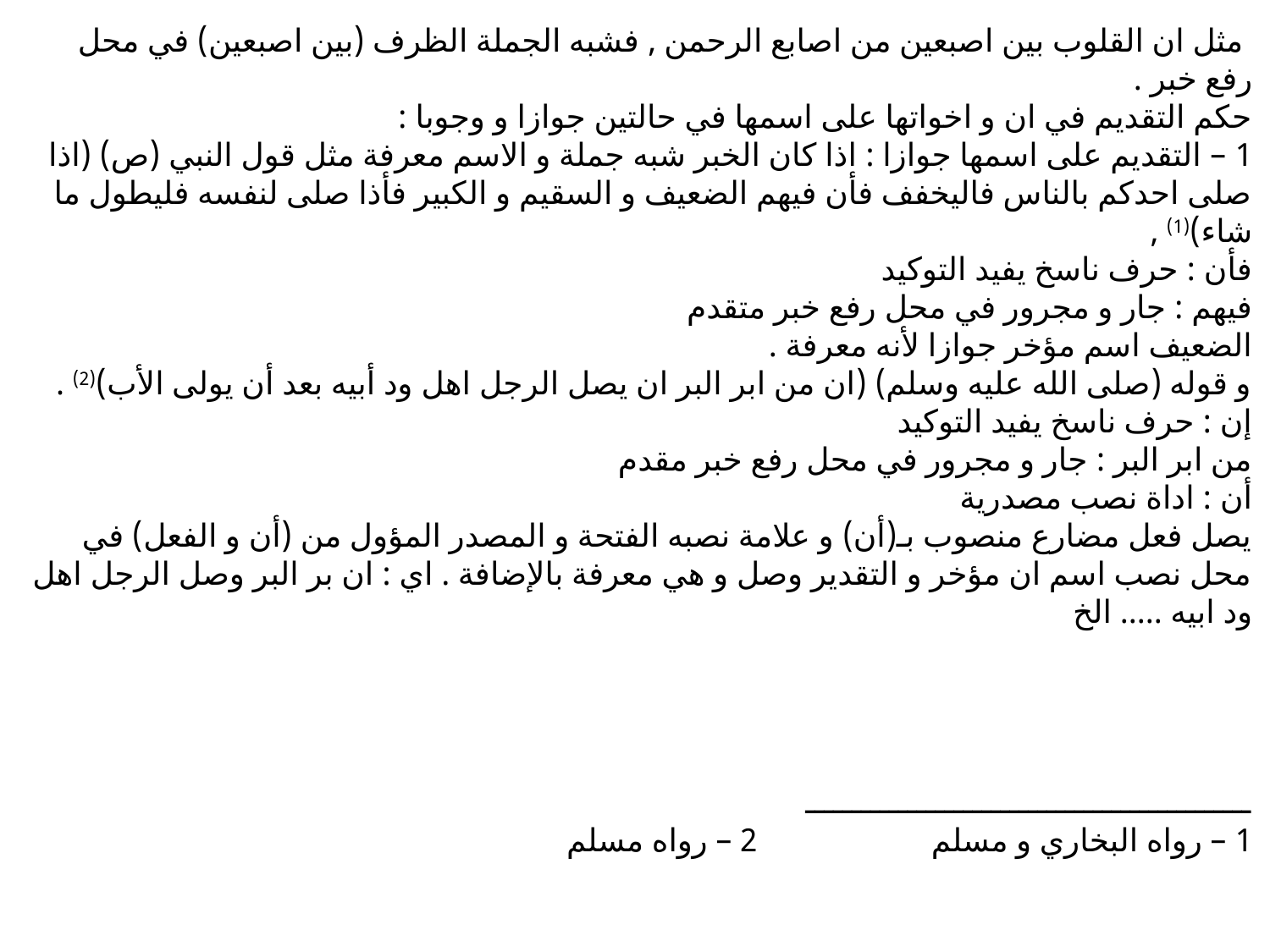

مثل ان القلوب بين اصبعين من اصابع الرحمن , فشبه الجملة الظرف (بين اصبعين) في محل رفع خبر .
حكم التقديم في ان و اخواتها على اسمها في حالتين جوازا و وجوبا :
1 – التقديم على اسمها جوازا : اذا كان الخبر شبه جملة و الاسم معرفة مثل قول النبي (ص) (اذا صلى احدكم بالناس فاليخفف فأن فيهم الضعيف و السقيم و الكبير فأذا صلى لنفسه فليطول ما شاء)(1) ,
فأن : حرف ناسخ يفيد التوكيد
فيهم : جار و مجرور في محل رفع خبر متقدم
الضعيف اسم مؤخر جوازا لأنه معرفة .
و قوله (صلى الله عليه وسلم) (ان من ابر البر ان يصل الرجل اهل ود أبيه بعد أن يولى الأب)(2) .
إن : حرف ناسخ يفيد التوكيد
من ابر البر : جار و مجرور في محل رفع خبر مقدم
أن : اداة نصب مصدرية
يصل فعل مضارع منصوب بـ(أن) و علامة نصبه الفتحة و المصدر المؤول من (أن و الفعل) في محل نصب اسم ان مؤخر و التقدير وصل و هي معرفة بالإضافة . اي : ان بر البر وصل الرجل اهل ود ابيه ..... الخ

ــــــــــــــــــــــــــــــــــــــــــــــــ
1 – رواه البخاري و مسلم                     2 – رواه مسلم